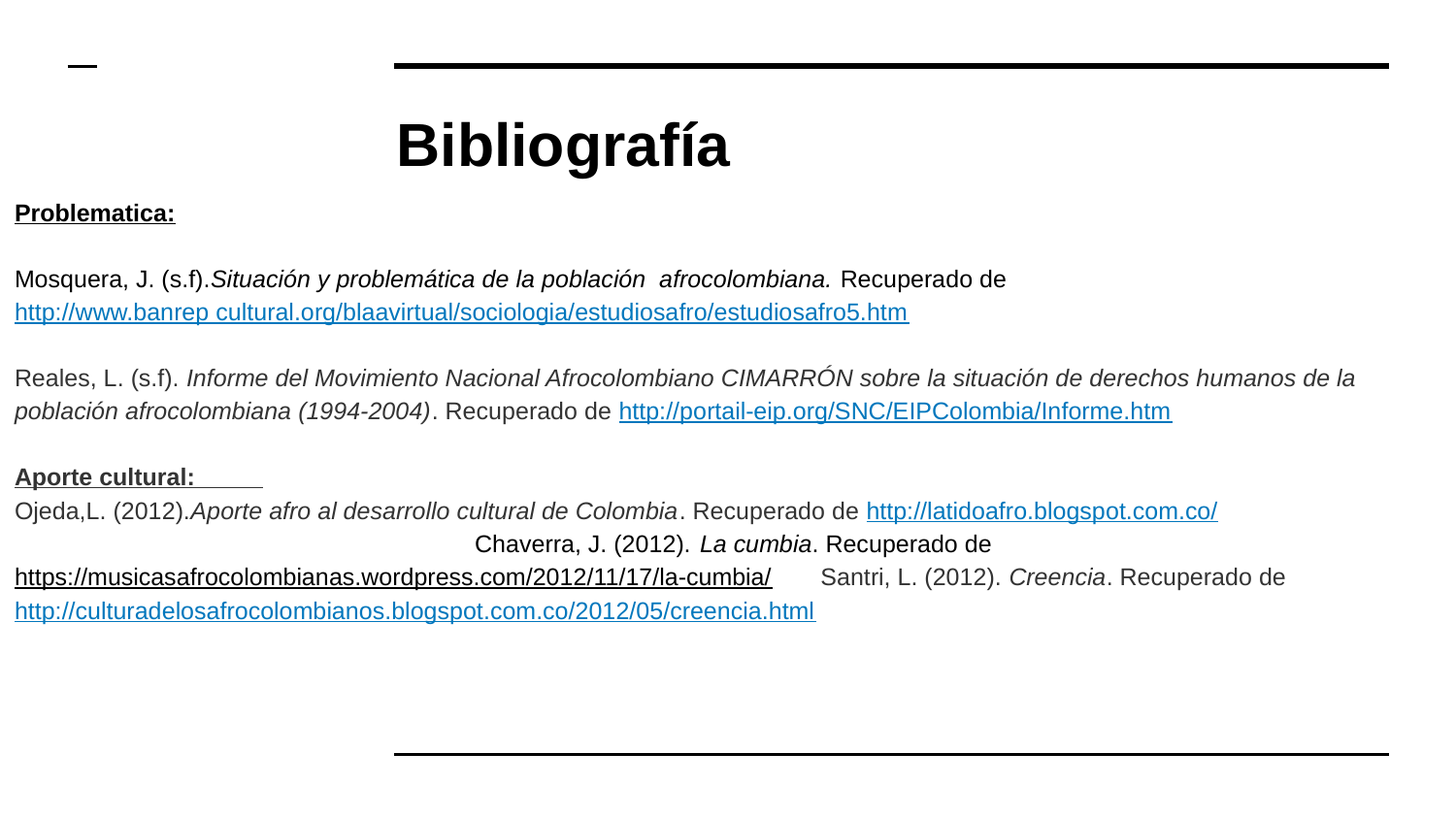

# Bibliografía
Problematica:
Mosquera, J. (s.f).Situación y problemática de la población  afrocolombiana. Recuperado de http://www.banrep cultural.org/blaavirtual/sociologia/estudiosafro/estudiosafro5.htm
Reales, L. (s.f). Informe del Movimiento Nacional Afrocolombiano CIMARRÓN sobre la situación de derechos humanos de la población afrocolombiana (1994-2004). Recuperado de http://portail-eip.org/SNC/EIPColombia/Informe.htm
Aporte cultural:                                                                                                                                                                      Ojeda,L. (2012).Aporte afro al desarrollo cultural de Colombia. Recuperado de http://latidoafro.blogspot.com.co/                                                                                              Chaverra, J. (2012). La cumbia. Recuperado de https://musicasafrocolombianas.wordpress.com/2012/11/17/la-cumbia/       Santri, L. (2012). Creencia. Recuperado de http://culturadelosafrocolombianos.blogspot.com.co/2012/05/creencia.html